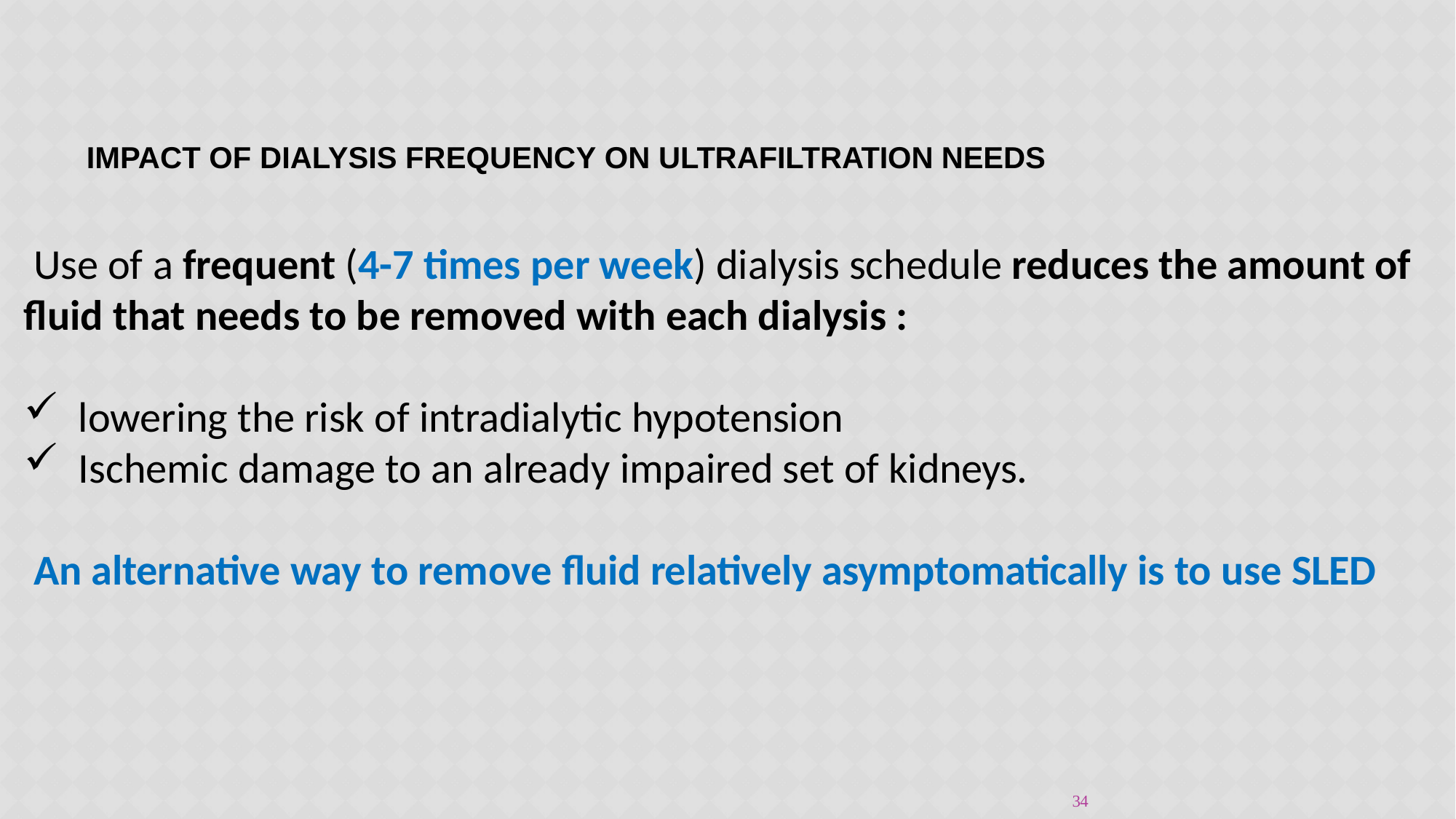

# Impact of dialysis frequency on ultrafiltration needs
Use of a frequent (4-7 times per week) dialysis schedule reduces the amount of fluid that needs to be removed with each dialysis :
lowering the risk of intradialytic hypotension
Ischemic damage to an already impaired set of kidneys.
An alternative way to remove fluid relatively asymptomatically is to use SLED
34